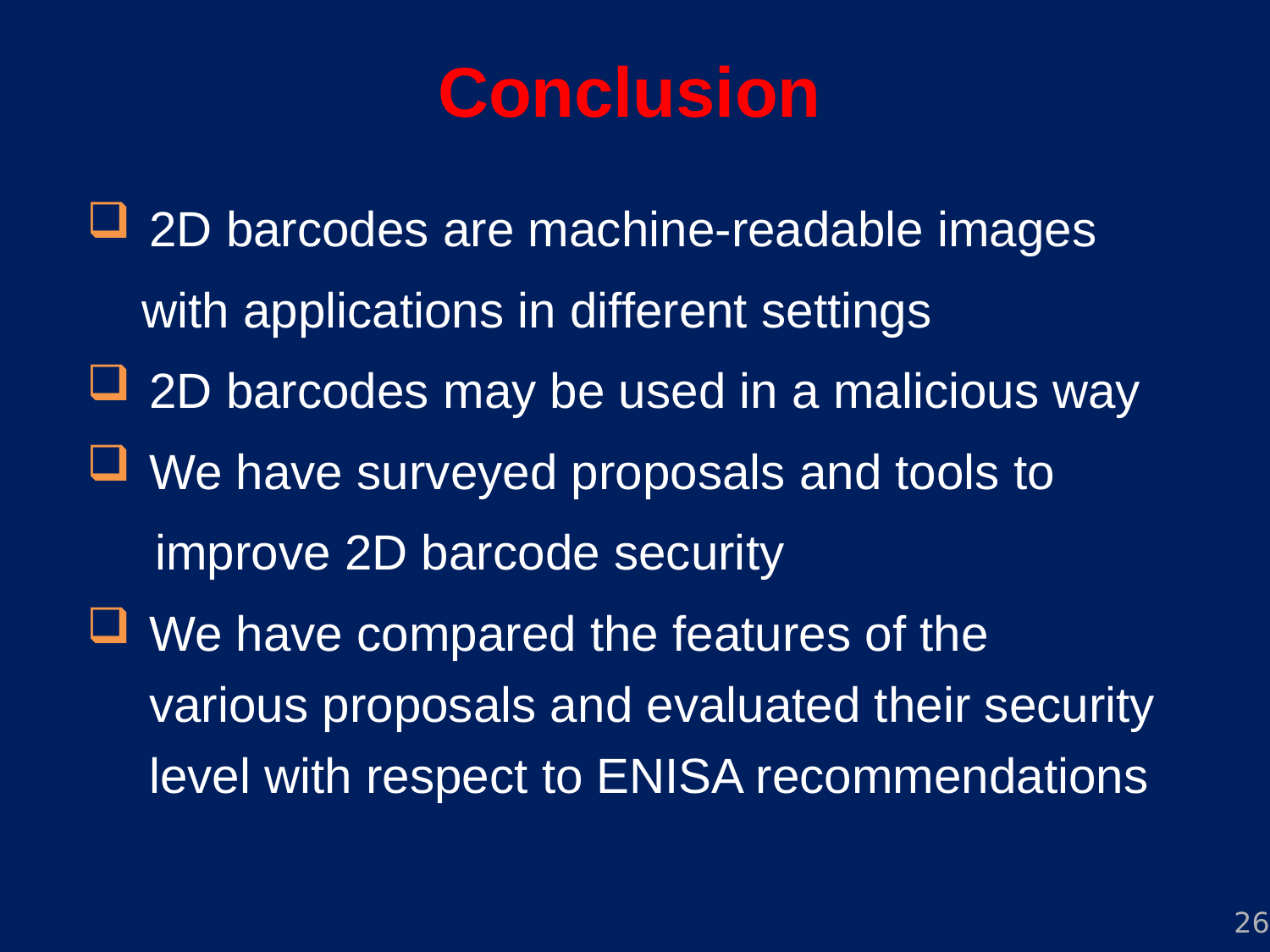

Conclusion

2D barcodes are machine-readable images
    with applications in different settings
2D barcodes may be used in a malicious way
We have surveyed proposals and tools to
     improve 2D barcode security
We have compared the features of the various proposals and evaluated their security level with respect to ENISA recommendations

26